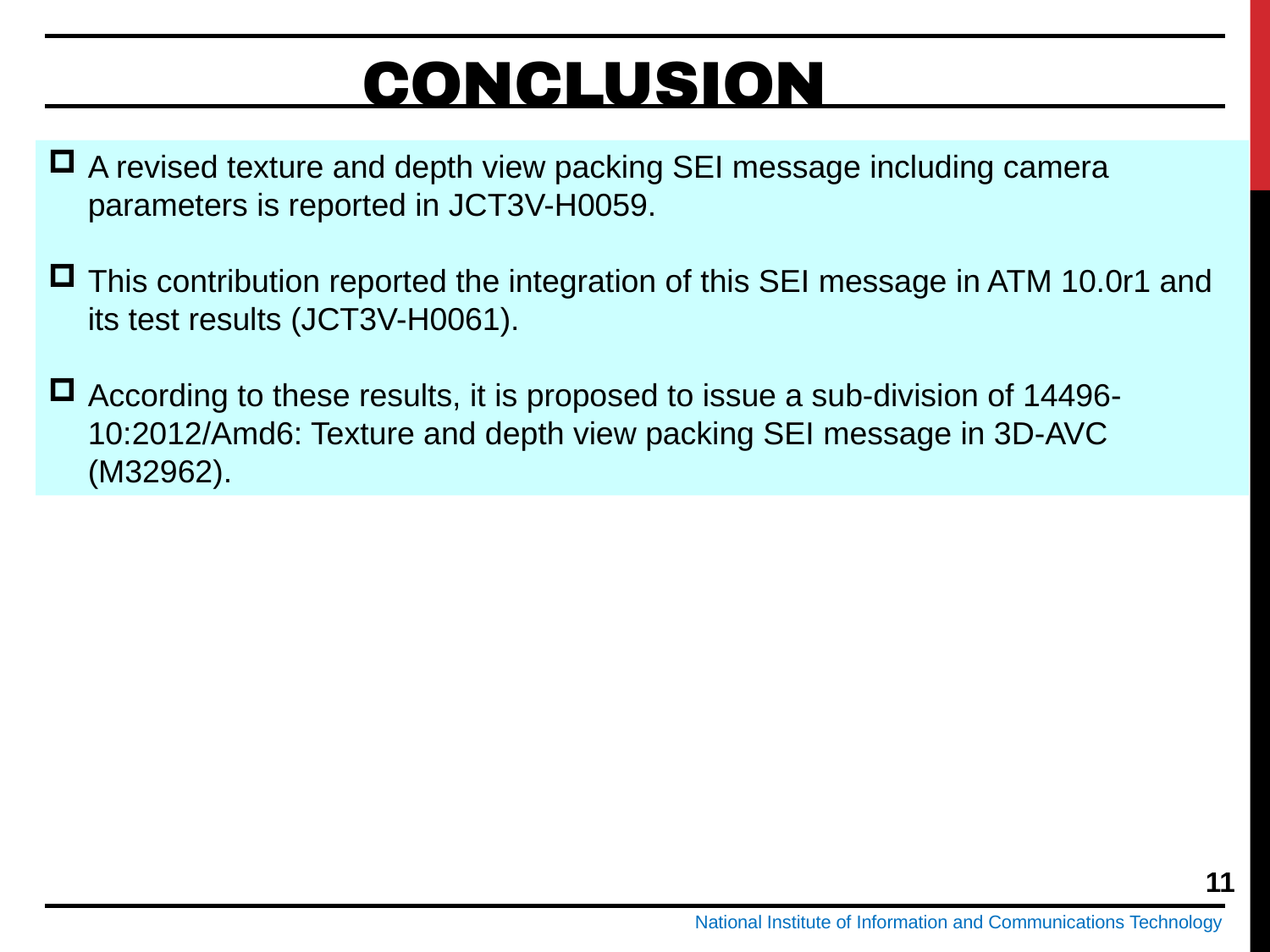

Conclusion
A revised texture and depth view packing SEI message including camera parameters is reported in JCT3V-H0059.

This contribution reported the integration of this SEI message in ATM 10.0r1 and its test results (JCT3V-H0061).

According to these results, it is proposed to issue a sub-division of 14496-10:2012/Amd6: Texture and depth view packing SEI message in 3D-AVC (M32962).
11